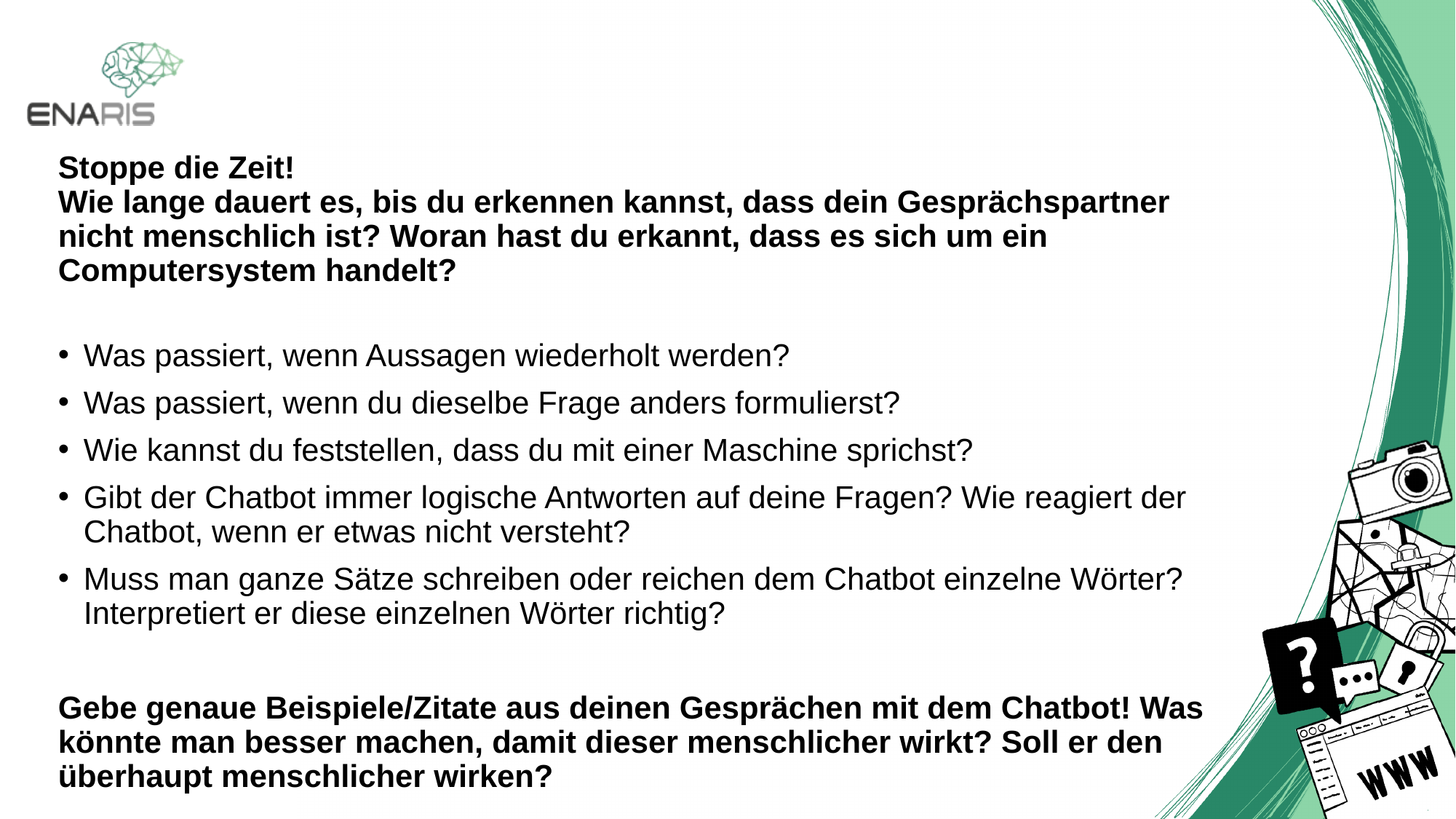

Stoppe die Zeit!
Wie lange dauert es, bis du erkennen kannst, dass dein Gesprächspartner nicht menschlich ist? Woran hast du erkannt, dass es sich um ein Computersystem handelt?
Was passiert, wenn Aussagen wiederholt werden?
Was passiert, wenn du dieselbe Frage anders formulierst?
Wie kannst du feststellen, dass du mit einer Maschine sprichst?
Gibt der Chatbot immer logische Antworten auf deine Fragen? Wie reagiert der Chatbot, wenn er etwas nicht versteht?
Muss man ganze Sätze schreiben oder reichen dem Chatbot einzelne Wörter? Interpretiert er diese einzelnen Wörter richtig?

Gebe genaue Beispiele/Zitate aus deinen Gesprächen mit dem Chatbot! Was könnte man besser machen, damit dieser menschlicher wirkt? Soll er den überhaupt menschlicher wirken?